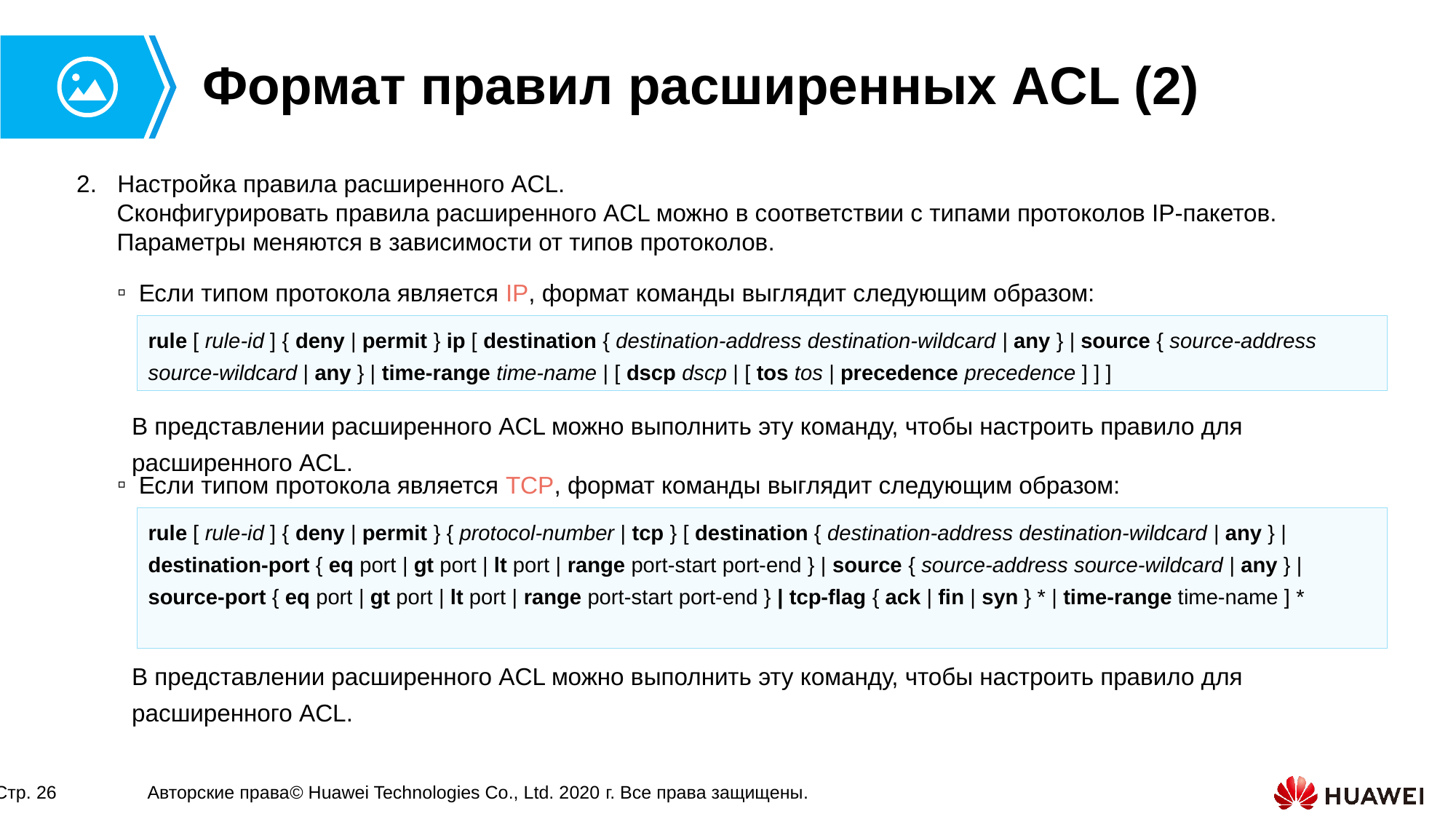

# Формат правил расширенных ACL (2)
Настройка правила расширенного ACL.
Сконфигурировать правила расширенного ACL можно в соответствии с типами протоколов IP-пакетов. Параметры меняются в зависимости от типов протоколов.
Если типом протокола является IP, формат команды выглядит следующим образом:
rule [ rule-id ] { deny | permit } ip [ destination { destination-address destination-wildcard | any } | source { source-address source-wildcard | any } | time-range time-name | [ dscp dscp | [ tos tos | precedence precedence ] ] ]
В представлении расширенного ACL можно выполнить эту команду, чтобы настроить правило для расширенного ACL.
Если типом протокола является TCP, формат команды выглядит следующим образом:
rule [ rule-id ] { deny | permit } { protocol-number | tcp } [ destination { destination-address destination-wildcard | any } | destination-port { eq port | gt port | lt port | range port-start port-end } | source { source-address source-wildcard | any } | source-port { eq port | gt port | lt port | range port-start port-end } | tcp-flag { ack | fin | syn } * | time-range time-name ] *
В представлении расширенного ACL можно выполнить эту команду, чтобы настроить правило для расширенного ACL.